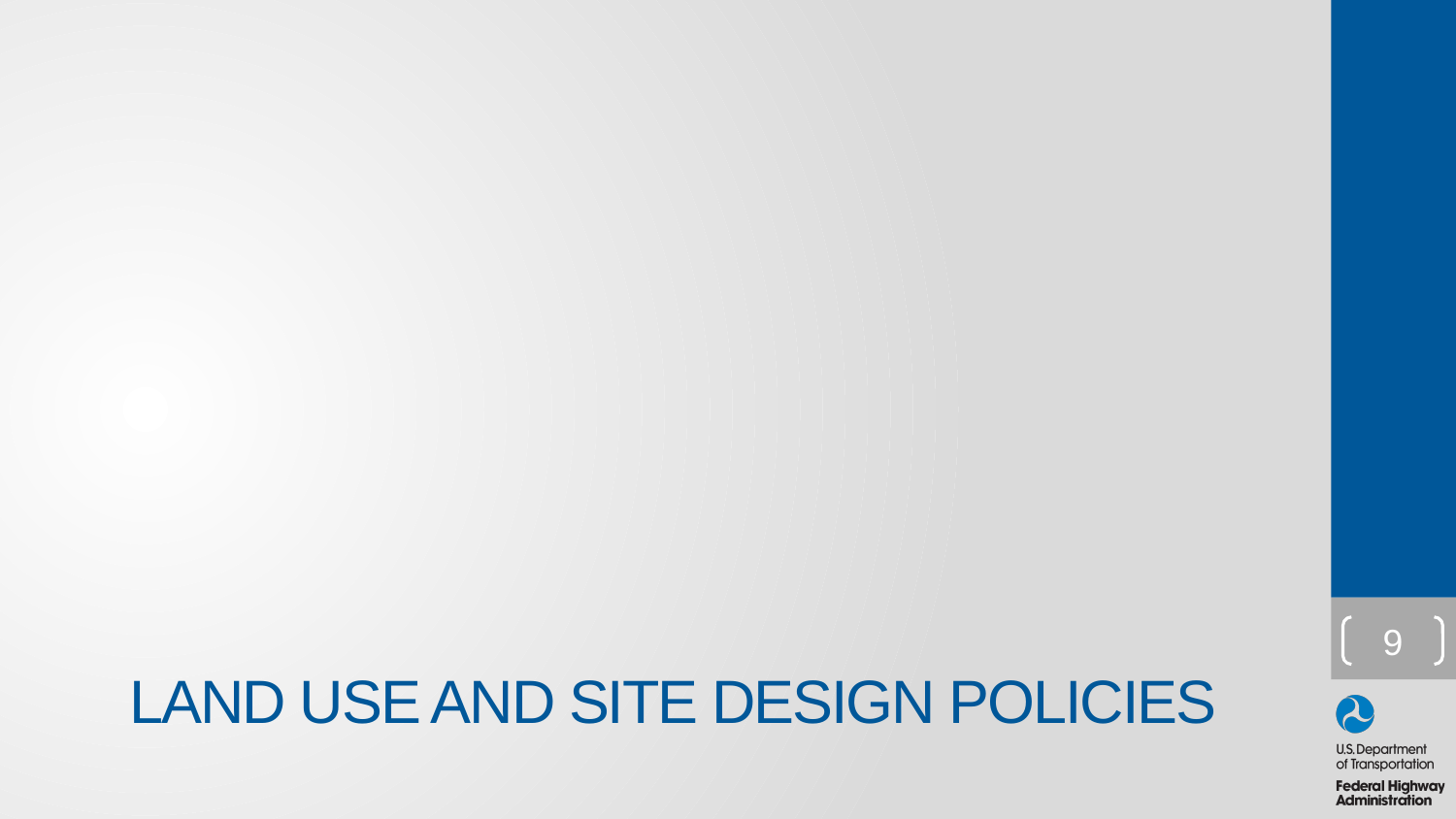

9
# LAND USE and Site Design Policies